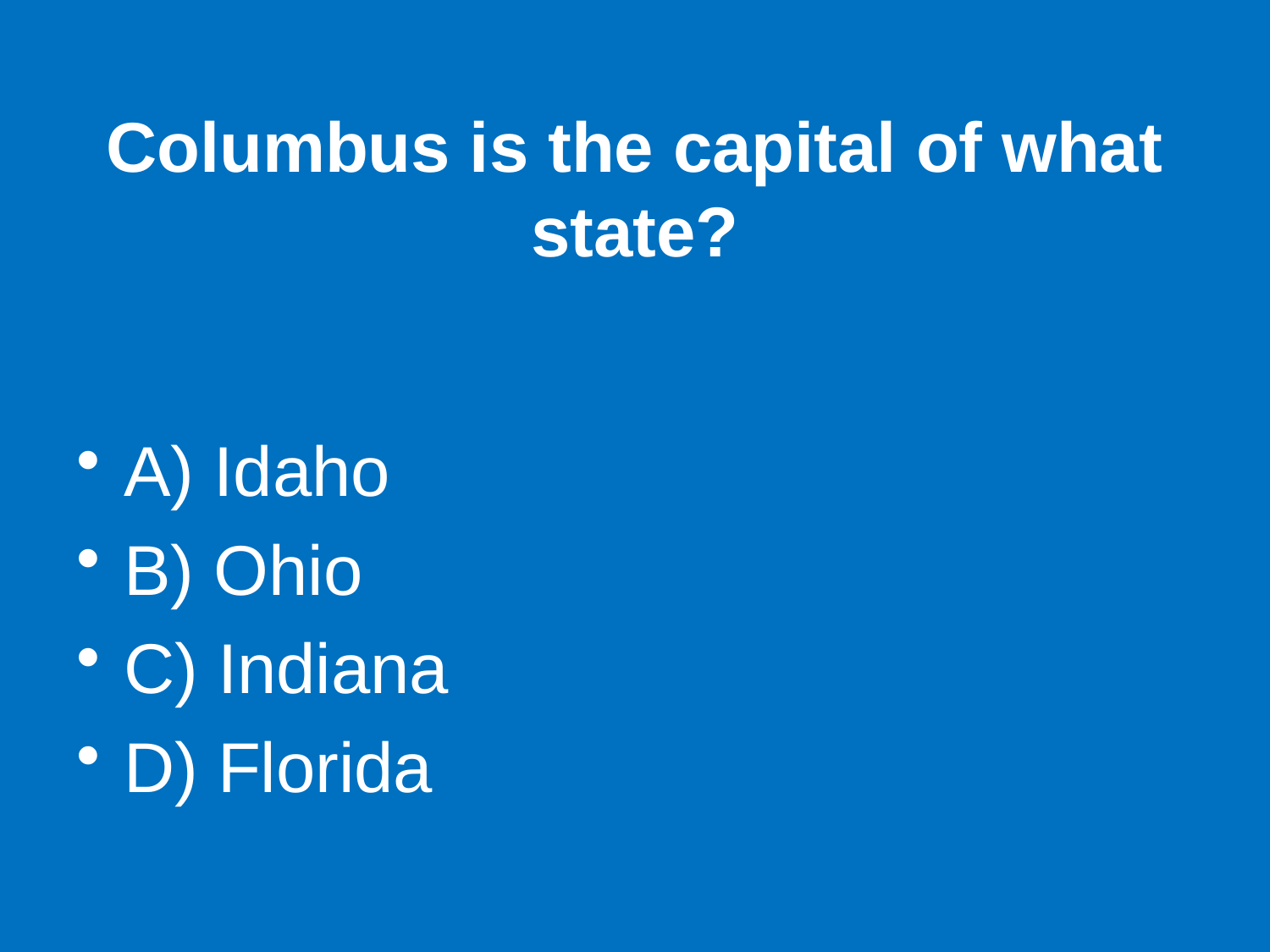

# Columbus is the capital of what state?

A) Idaho
B) Ohio
C) Indiana
D) Florida